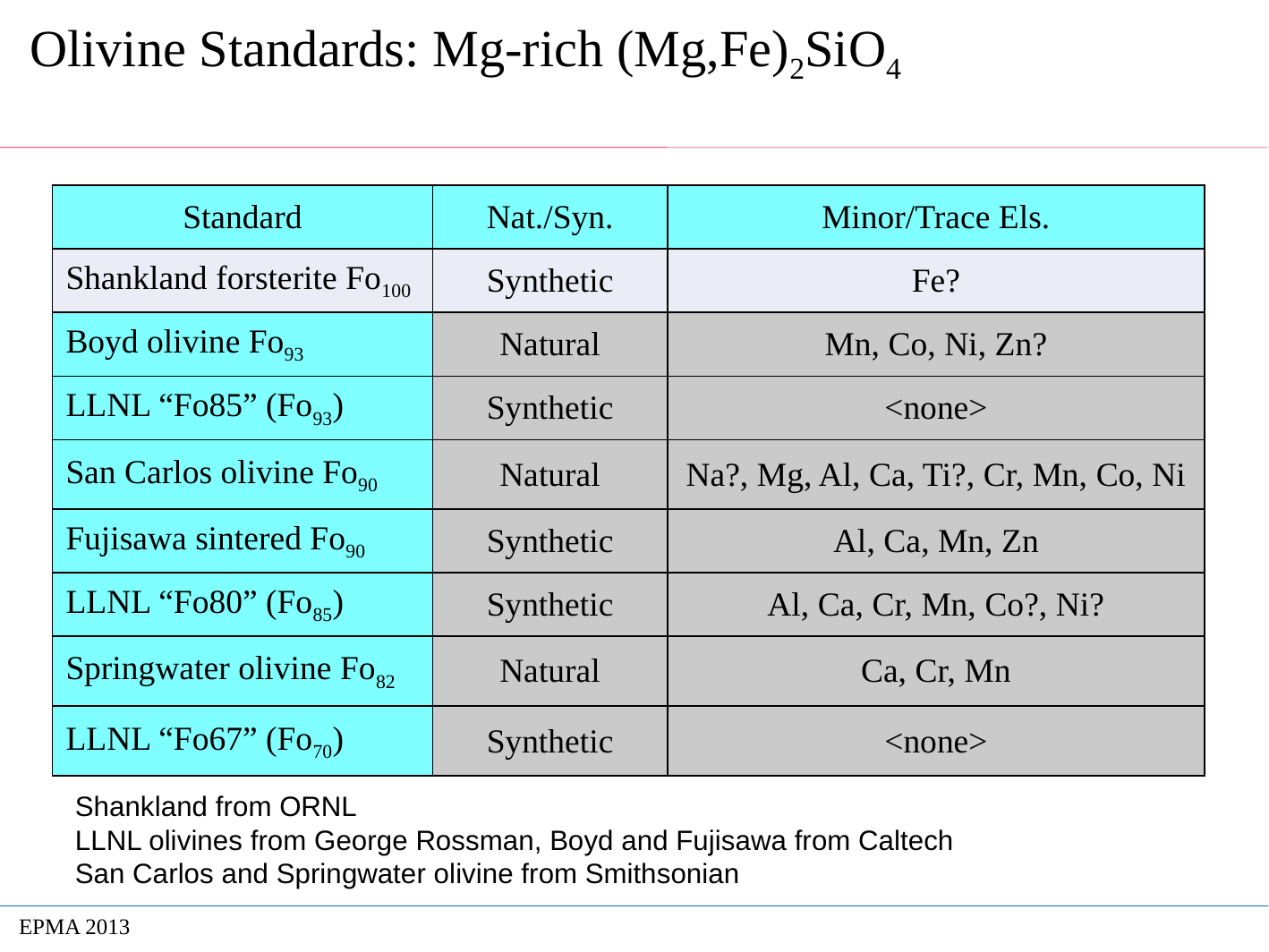

# Olivine Standards: Mg-rich (Mg,Fe)2SiO4
| Standard | Nat./Syn. | Minor/Trace Els. |
| --- | --- | --- |
| Shankland forsterite Fo100 | Synthetic | Fe? |
| Boyd olivine Fo93 | Natural | Mn, Co, Ni, Zn? |
| LLNL “Fo85” (Fo93) | Synthetic | <none> |
| San Carlos olivine Fo90 | Natural | Na?, Mg, Al, Ca, Ti?, Cr, Mn, Co, Ni |
| Fujisawa sintered Fo90 | Synthetic | Al, Ca, Mn, Zn |
| LLNL “Fo80” (Fo85) | Synthetic | Al, Ca, Cr, Mn, Co?, Ni? |
| Springwater olivine Fo82 | Natural | Ca, Cr, Mn |
| LLNL “Fo67” (Fo70) | Synthetic | <none> |
Shankland from ORNL
LLNL olivines from George Rossman, Boyd and Fujisawa from Caltech
San Carlos and Springwater olivine from Smithsonian
EPMA 2013